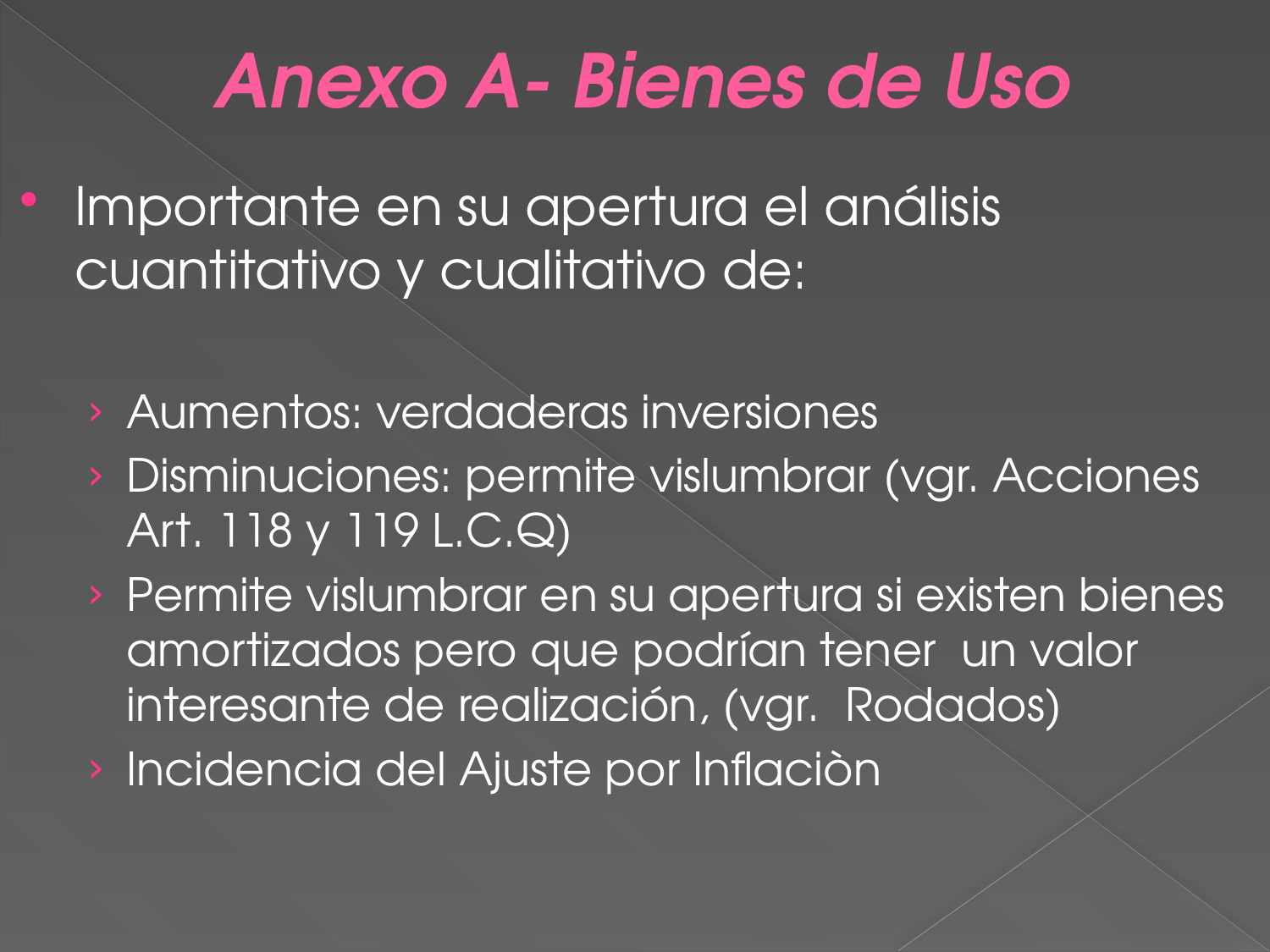

# Anexo A- Bienes de Uso
Importante en su apertura el análisis cuantitativo y cualitativo de:

Aumentos: verdaderas inversiones
Disminuciones: permite vislumbrar (vgr. Acciones Art. 118 y 119 L.C.Q)
Permite vislumbrar en su apertura si existen bienes amortizados pero que podrían tener  un valor interesante de realización, (vgr.  Rodados)
Incidencia del Ajuste por Inflaciòn